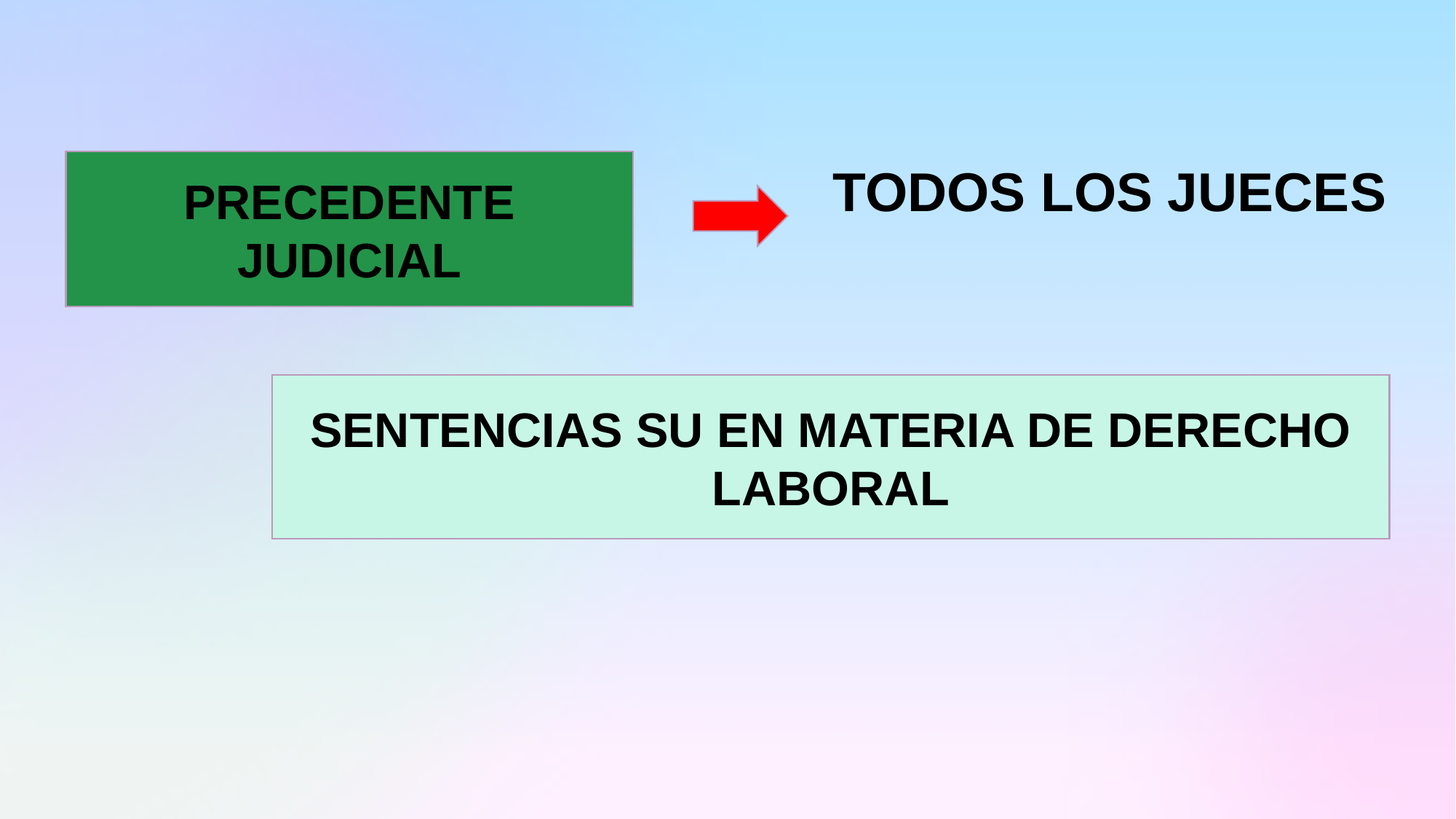

PRECEDENTE JUDICIAL
TODOS LOS JUECES

SENTENCIAS SU EN MATERIA DE DERECHO LABORAL